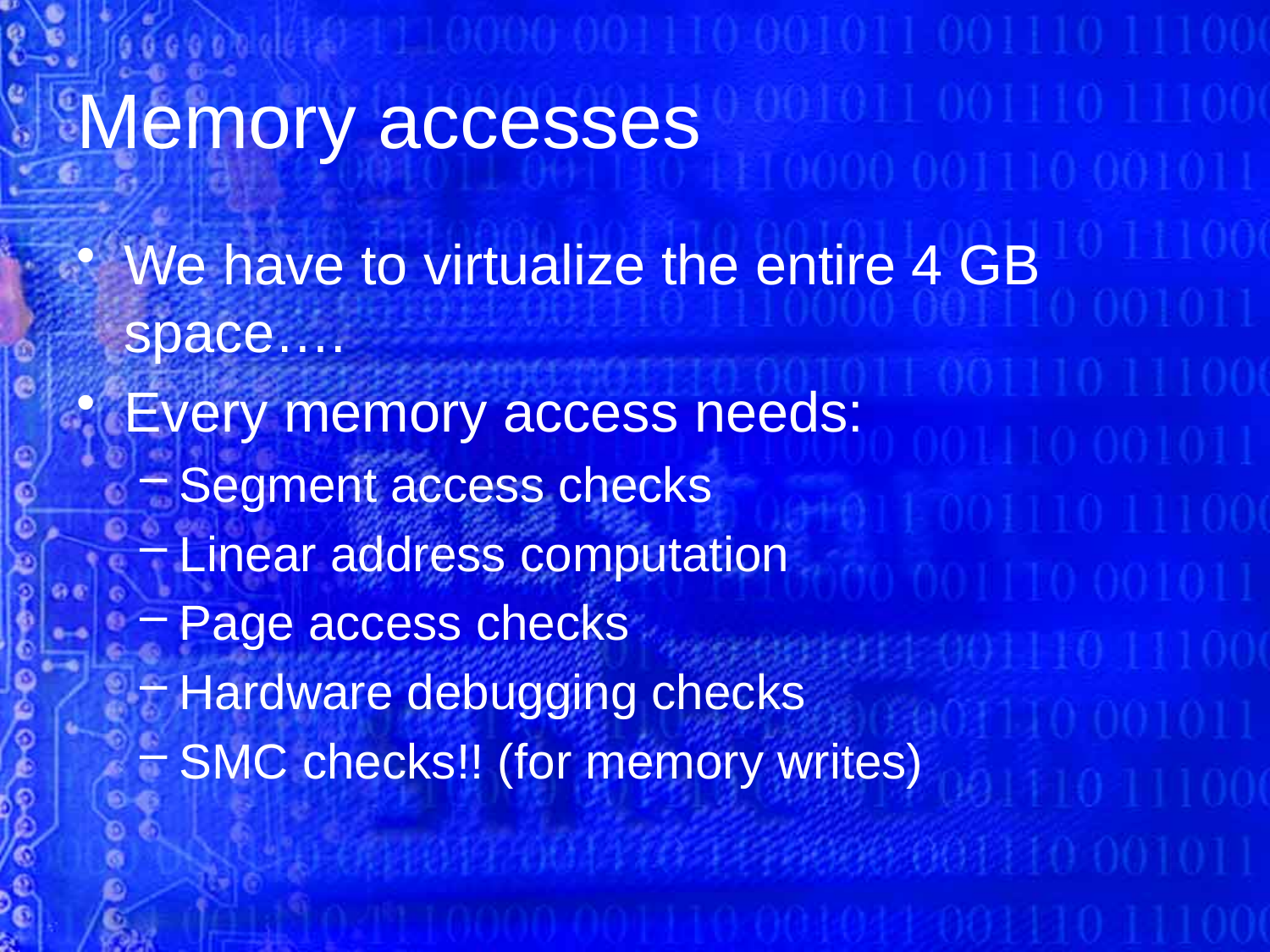

# Memory accesses
We have to virtualize the entire 4 GB space….
Every memory access needs:
Segment access checks
Linear address computation
Page access checks
Hardware debugging checks
SMC checks!! (for memory writes)